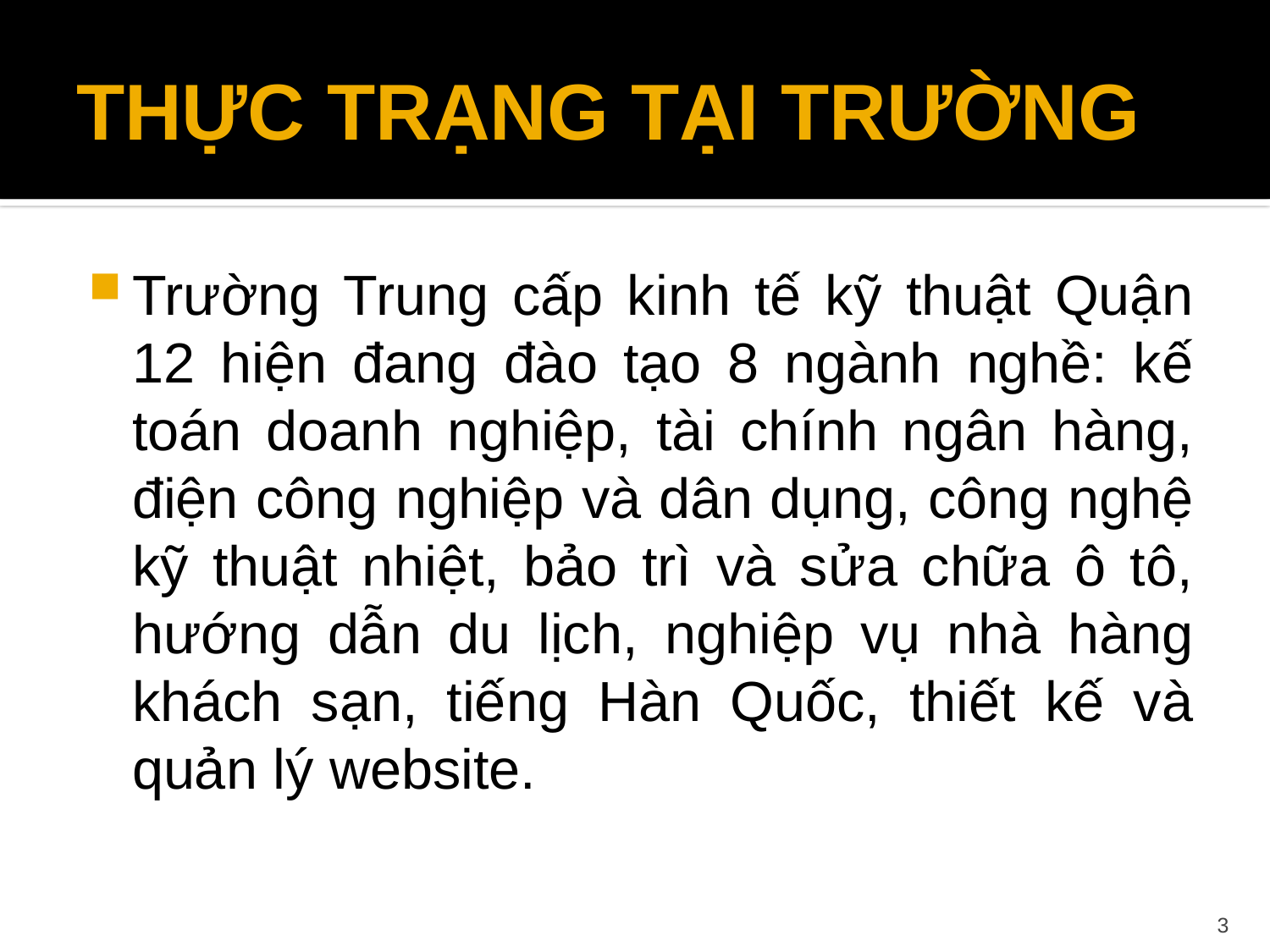

# THỰC TRẠNG TẠI TRƯỜNG
Trường Trung cấp kinh tế kỹ thuật Quận 12 hiện đang đào tạo 8 ngành nghề: kế toán doanh nghiệp, tài chính ngân hàng, điện công nghiệp và dân dụng, công nghệ kỹ thuật nhiệt, bảo trì và sửa chữa ô tô, hướng dẫn du lịch, nghiệp vụ nhà hàng khách sạn, tiếng Hàn Quốc, thiết kế và quản lý website.
3